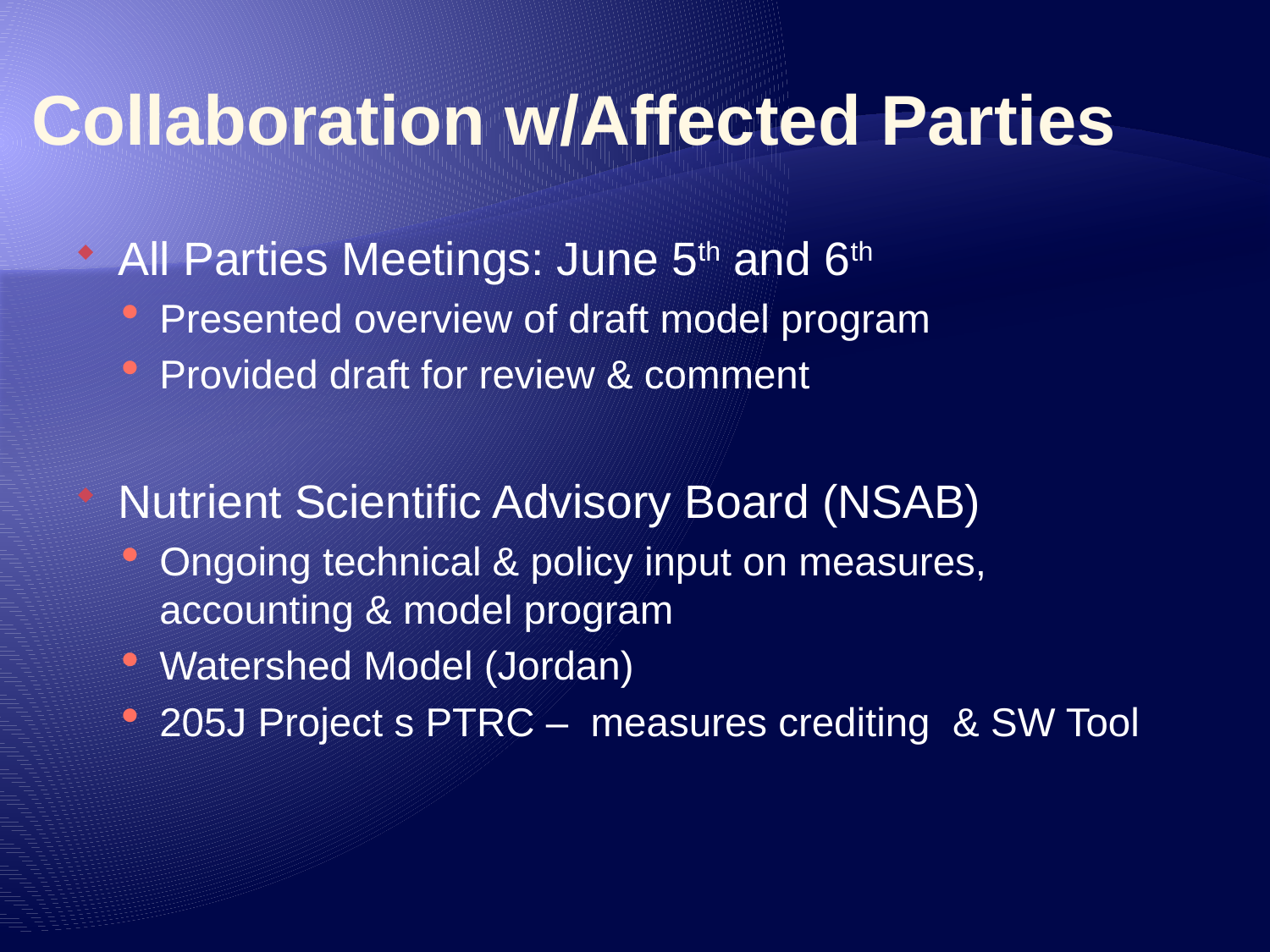

# Collaboration w/Affected Parties
All Parties Meetings: June 5th and 6th
Presented overview of draft model program
Provided draft for review & comment

Nutrient Scientific Advisory Board (NSAB)
Ongoing technical & policy input on measures, accounting & model program
Watershed Model (Jordan)
205J Project s PTRC –  measures crediting  & SW Tool